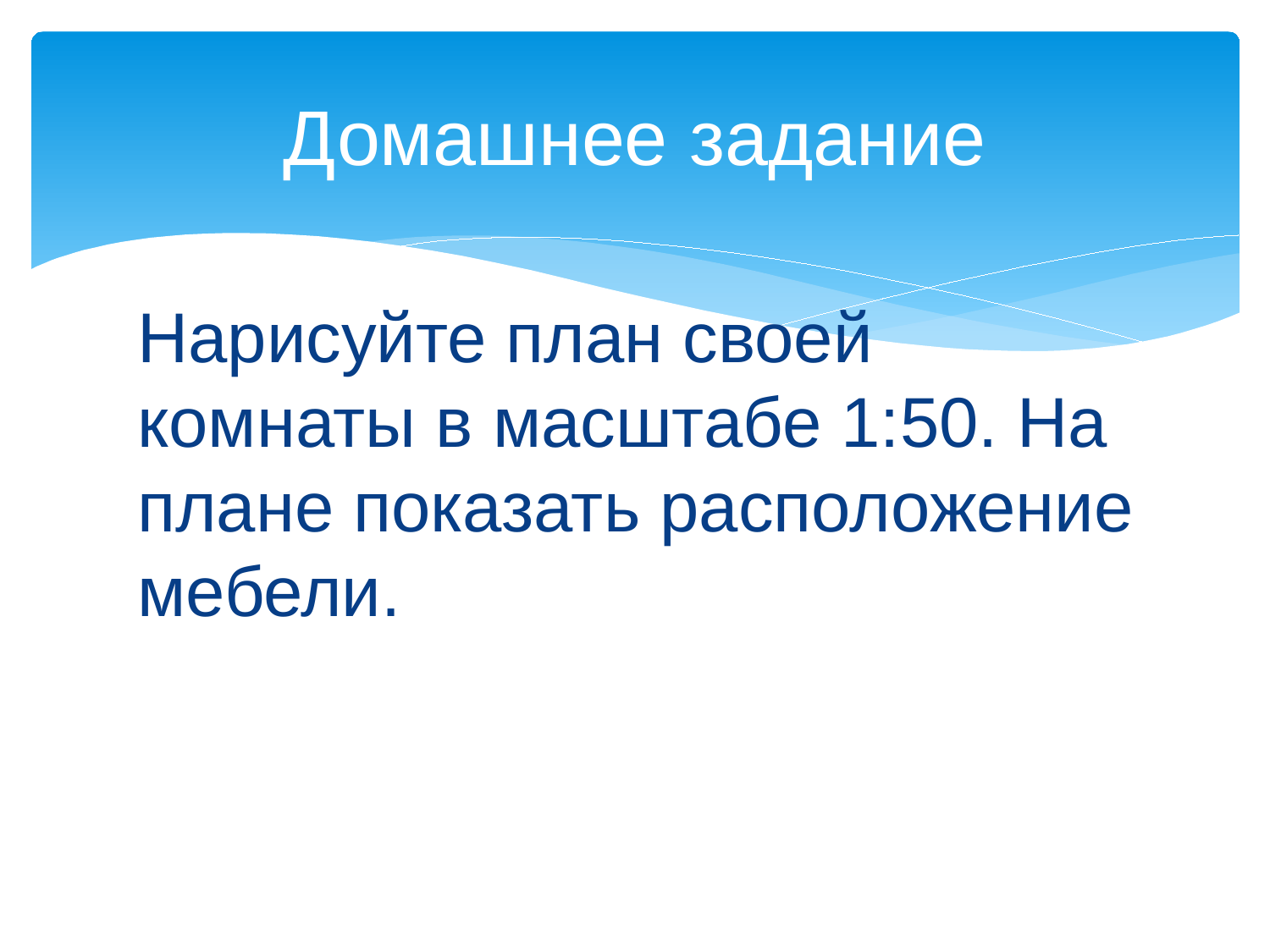

# Домашнее задание
Нарисуйте план своей комнаты в масштабе 1:50. На плане показать расположение мебели.